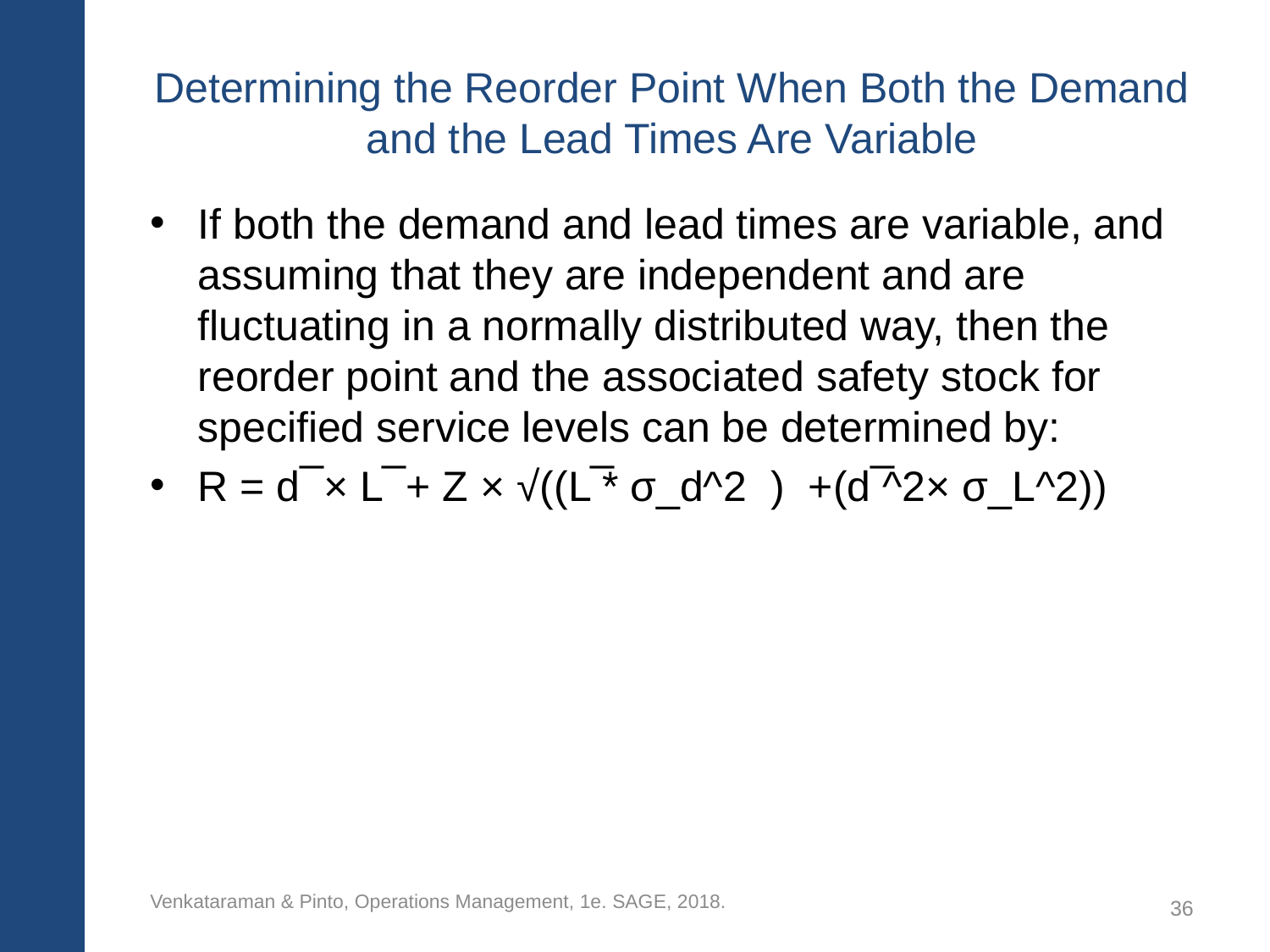

# Determining the Reorder Point When Both the Demand and the Lead Times Are Variable
If both the demand and lead times are variable, and assuming that they are independent and are fluctuating in a normally distributed way, then the reorder point and the associated safety stock for specified service levels can be determined by:
R = d ̅ × L ̅ + Z × √((L ̅* σ_d^2  )  +(d ̅^2× σ_L^2))
Venkataraman & Pinto, Operations Management, 1e. SAGE, 2018.
36